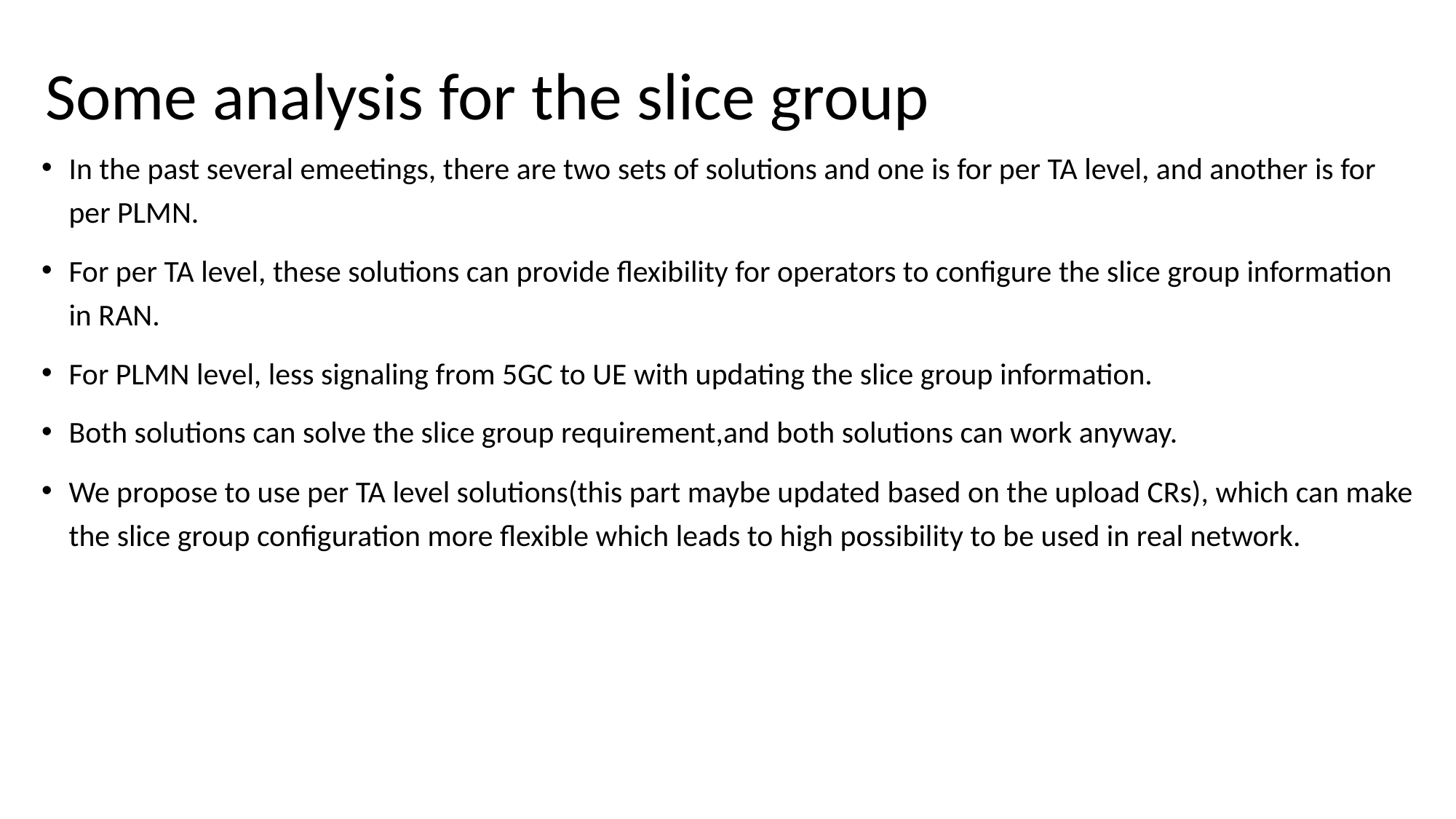

# Some analysis for the slice group
In the past several emeetings, there are two sets of solutions and one is for per TA level, and another is for per PLMN.
For per TA level, these solutions can provide flexibility for operators to configure the slice group information in RAN.
For PLMN level, less signaling from 5GC to UE with updating the slice group information.
Both solutions can solve the slice group requirement,and both solutions can work anyway.
We propose to use per TA level solutions(this part maybe updated based on the upload CRs), which can make the slice group configuration more flexible which leads to high possibility to be used in real network.